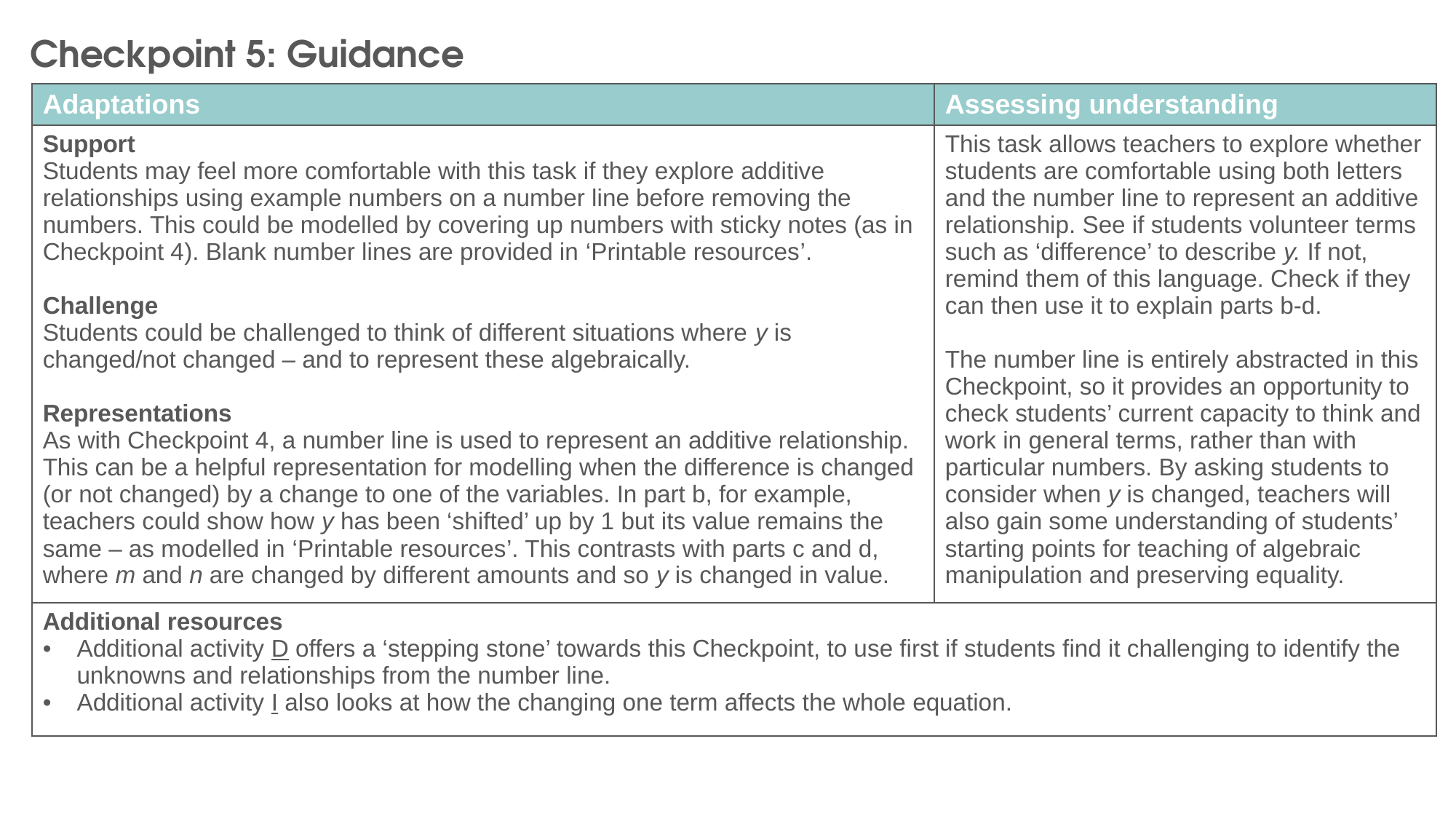

Checkpoint 5: Guidance
| Adaptations | Assessing understanding |
| --- | --- |
| Support Students may feel more comfortable with this task if they explore additive relationships using example numbers on a number line before removing the numbers. This could be modelled by covering up numbers with sticky notes (as in Checkpoint 4). Blank number lines are provided in ‘Printable resources’. Challenge Students could be challenged to think of different situations where y is changed/not changed – and to represent these algebraically. Representations As with Checkpoint 4, a number line is used to represent an additive relationship. This can be a helpful representation for modelling when the difference is changed (or not changed) by a change to one of the variables. In part b, for example, teachers could show how y has been ‘shifted’ up by 1 but its value remains the same – as modelled in ‘Printable resources’. This contrasts with parts c and d, where m and n are changed by different amounts and so y is changed in value. | This task allows teachers to explore whether students are comfortable using both letters and the number line to represent an additive relationship. See if students volunteer terms such as ‘difference’ to describe y. If not, remind them of this language. Check if they can then use it to explain parts b-d. The number line is entirely abstracted in this Checkpoint, so it provides an opportunity to check students’ current capacity to think and work in general terms, rather than with particular numbers. By asking students to consider when y is changed, teachers will also gain some understanding of students’ starting points for teaching of algebraic manipulation and preserving equality. |
| Additional resources Additional activity D offers a ‘stepping stone’ towards this Checkpoint, to use first if students find it challenging to identify the unknowns and relationships from the number line. Additional activity I also looks at how the changing one term affects the whole equation. |  |